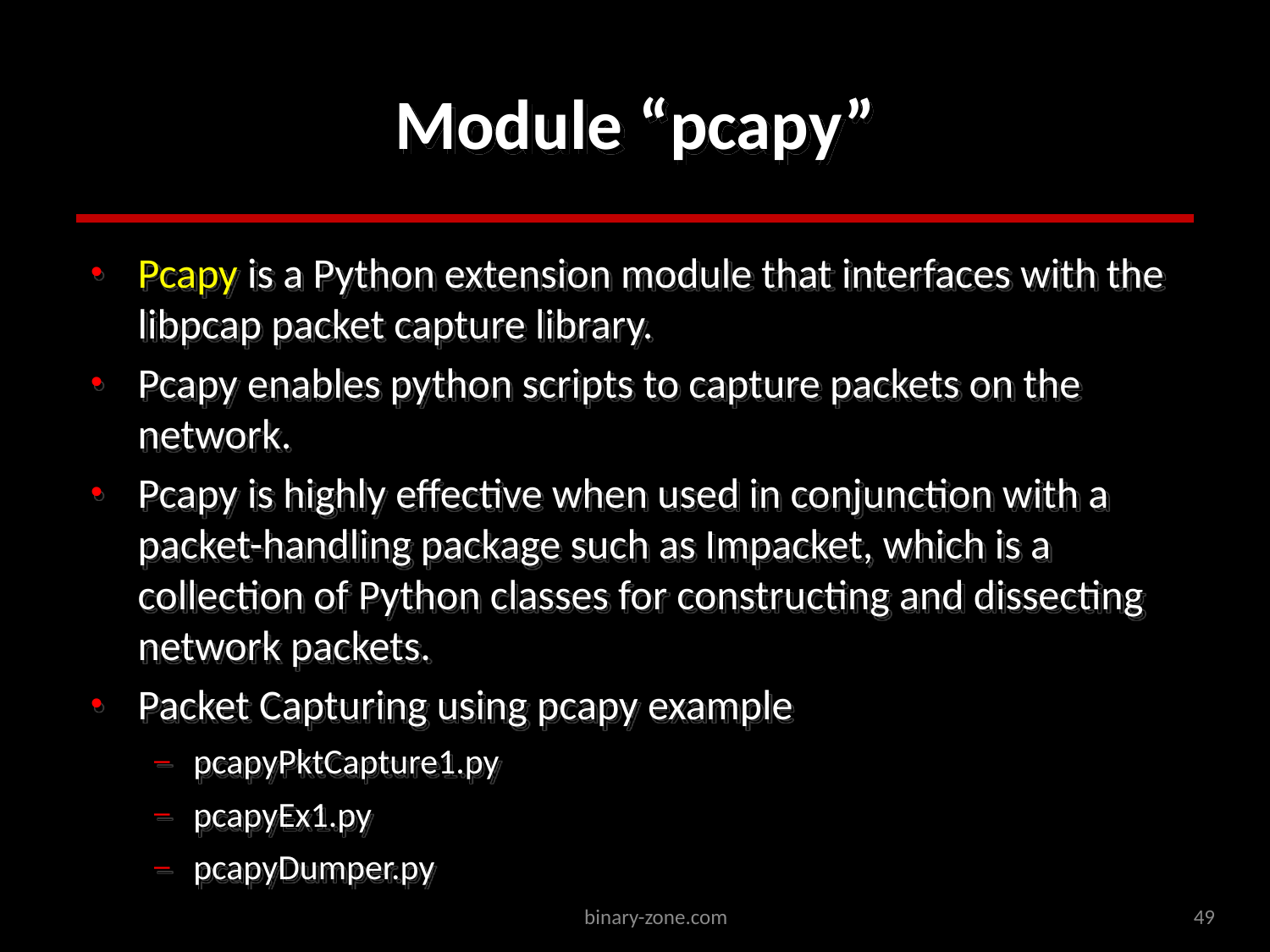

# Module “pcapy”
Pcapy is a Python extension module that interfaces with the libpcap packet capture library.
Pcapy enables python scripts to capture packets on the network.
Pcapy is highly effective when used in conjunction with a packet-handling package such as Impacket, which is a collection of Python classes for constructing and dissecting network packets.
Packet Capturing using pcapy example
pcapyPktCapture1.py
pcapyEx1.py
pcapyDumper.py